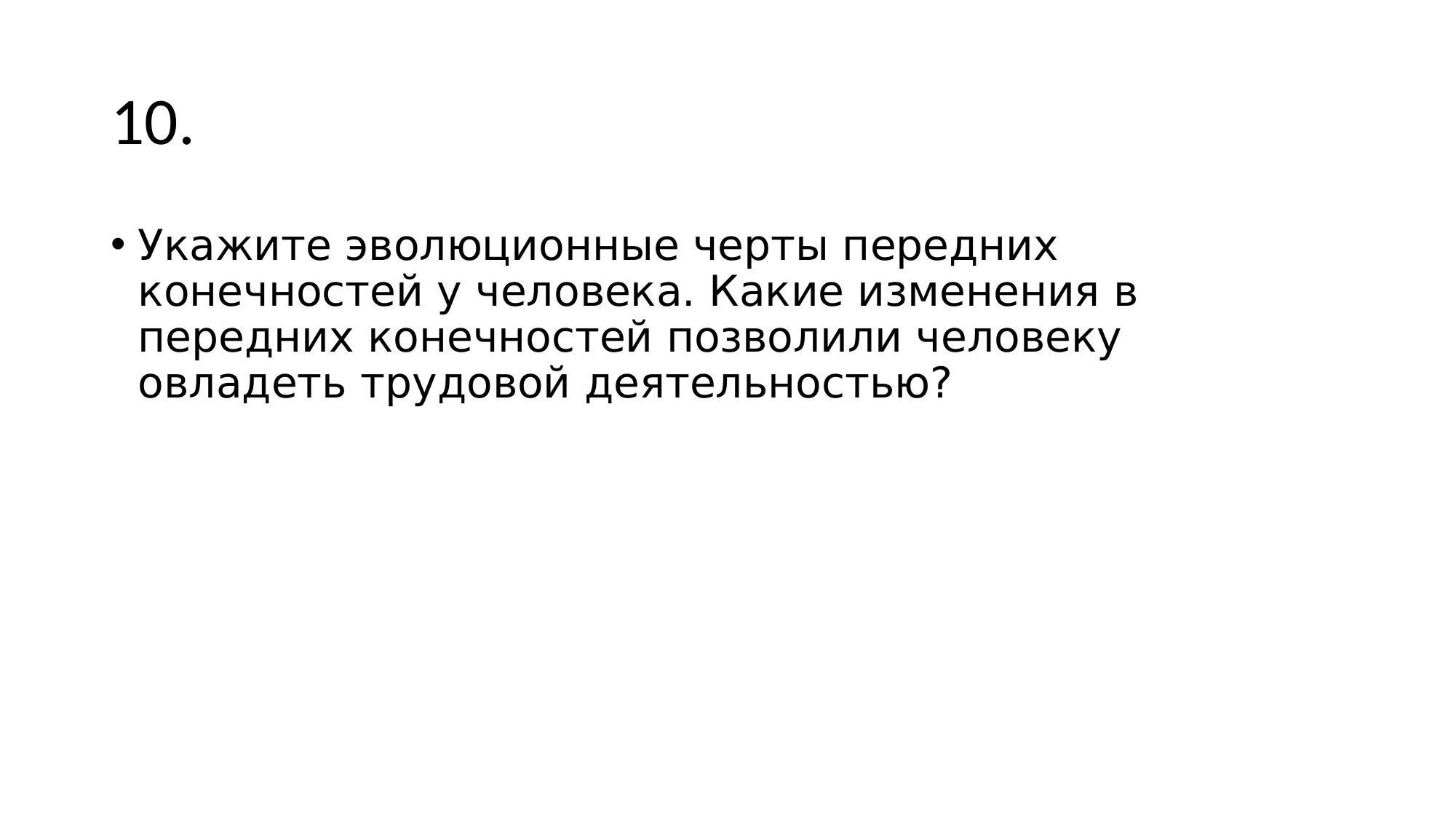

# 10.
Укажите эволюционные черты передних конечностей у человека. Какие изменения в передних конечностей позволили человеку овладеть трудовой деятельностью?